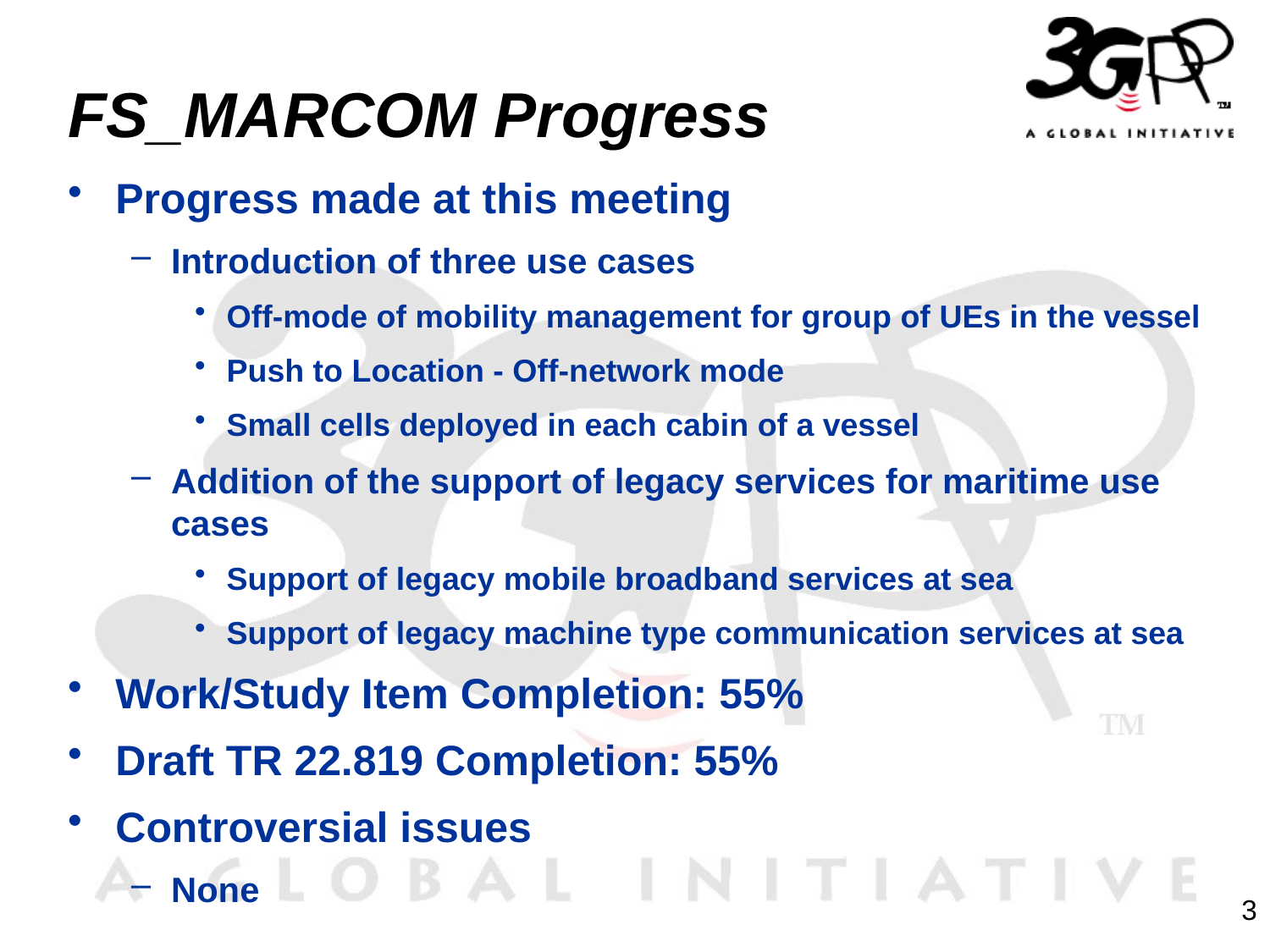

# FS_MARCOM Progress
Progress made at this meeting
Introduction of three use cases
Off-mode of mobility management for group of UEs in the vessel
Push to Location - Off-network mode
Small cells deployed in each cabin of a vessel
Addition of the support of legacy services for maritime use cases
Support of legacy mobile broadband services at sea
Support of legacy machine type communication services at sea
Work/Study Item Completion: 55%
Draft TR 22.819 Completion: 55%
Controversial issues
None
3